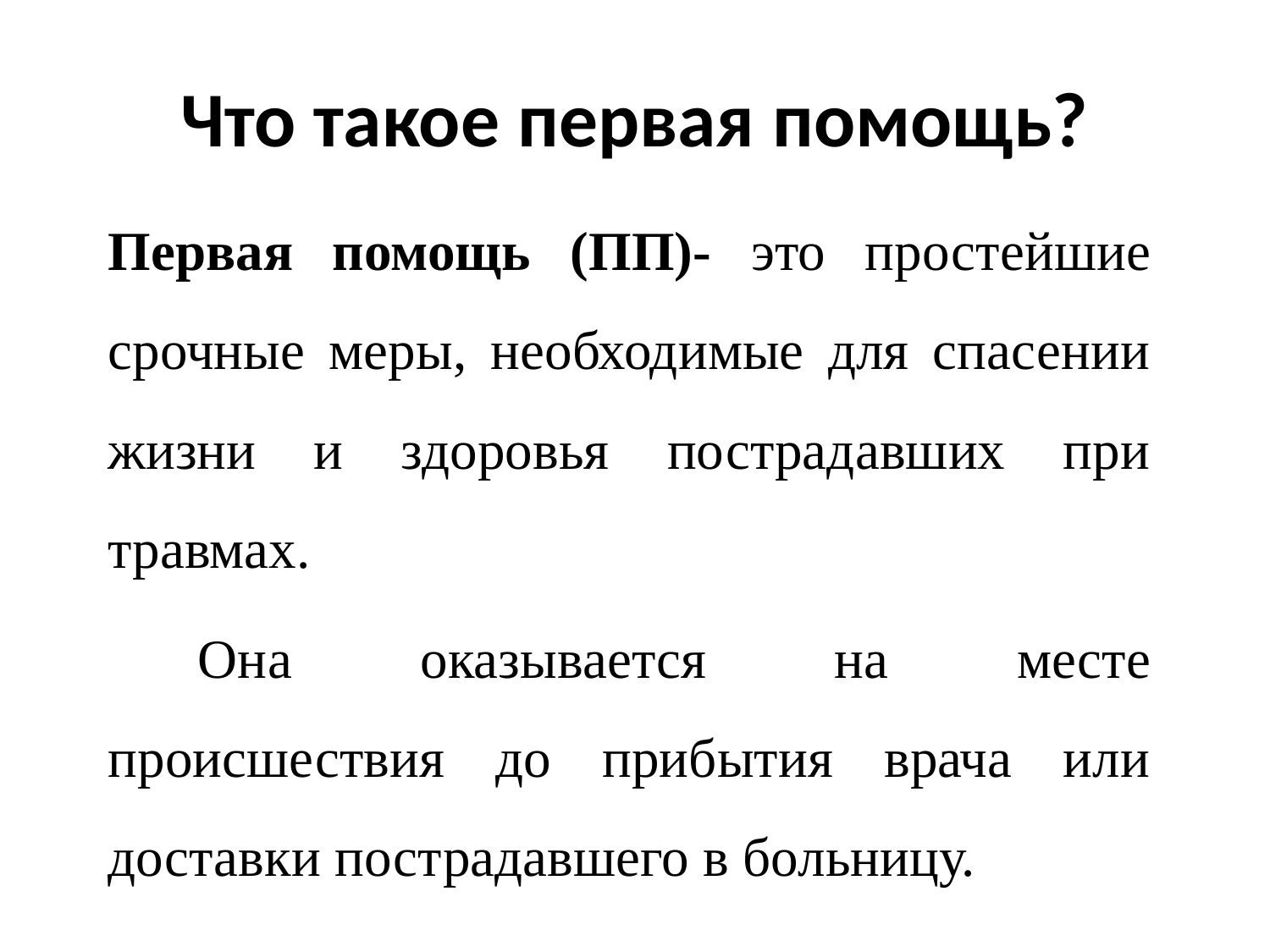

# Что такое первая помощь?
Первая помощь (ПП)- это простейшие срочные меры, необходимые для спасении жизни и здоровья пострадавших при травмах.
	Она оказывается на месте происшествия до прибытия врача или доставки пострадавшего в больницу.